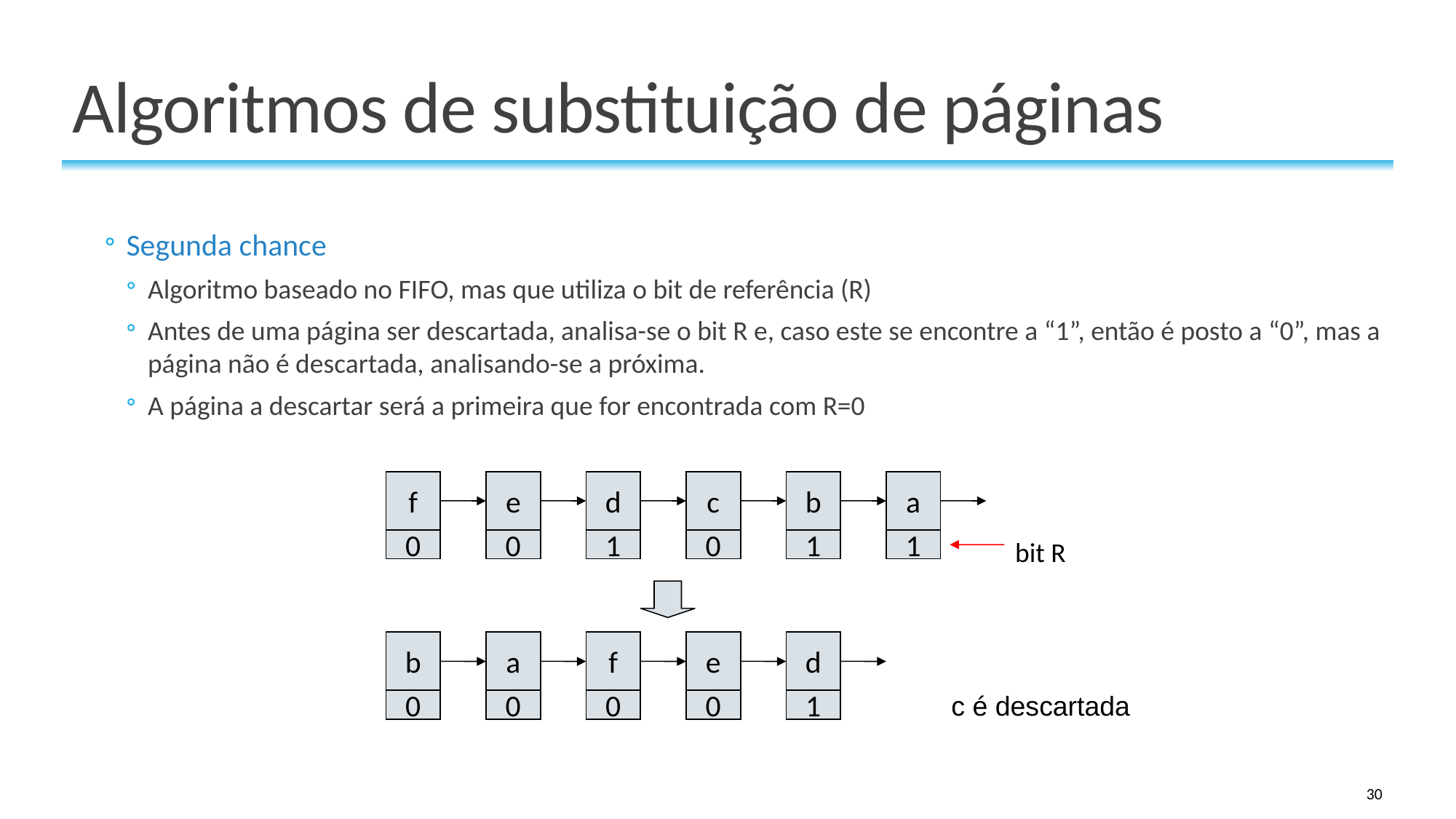

# Algoritmos de substituição de páginas
Segunda chance
Algoritmo baseado no FIFO, mas que utiliza o bit de referência (R)
Antes de uma página ser descartada, analisa-se o bit R e, caso este se encontre a “1”, então é posto a “0”, mas a página não é descartada, analisando-se a próxima.
A página a descartar será a primeira que for encontrada com R=0
f
e
d
c
b
a

0
0
1
0
1
1
bit R

b
a
f
e
d

c é descartada
0
0
0
0
1
30